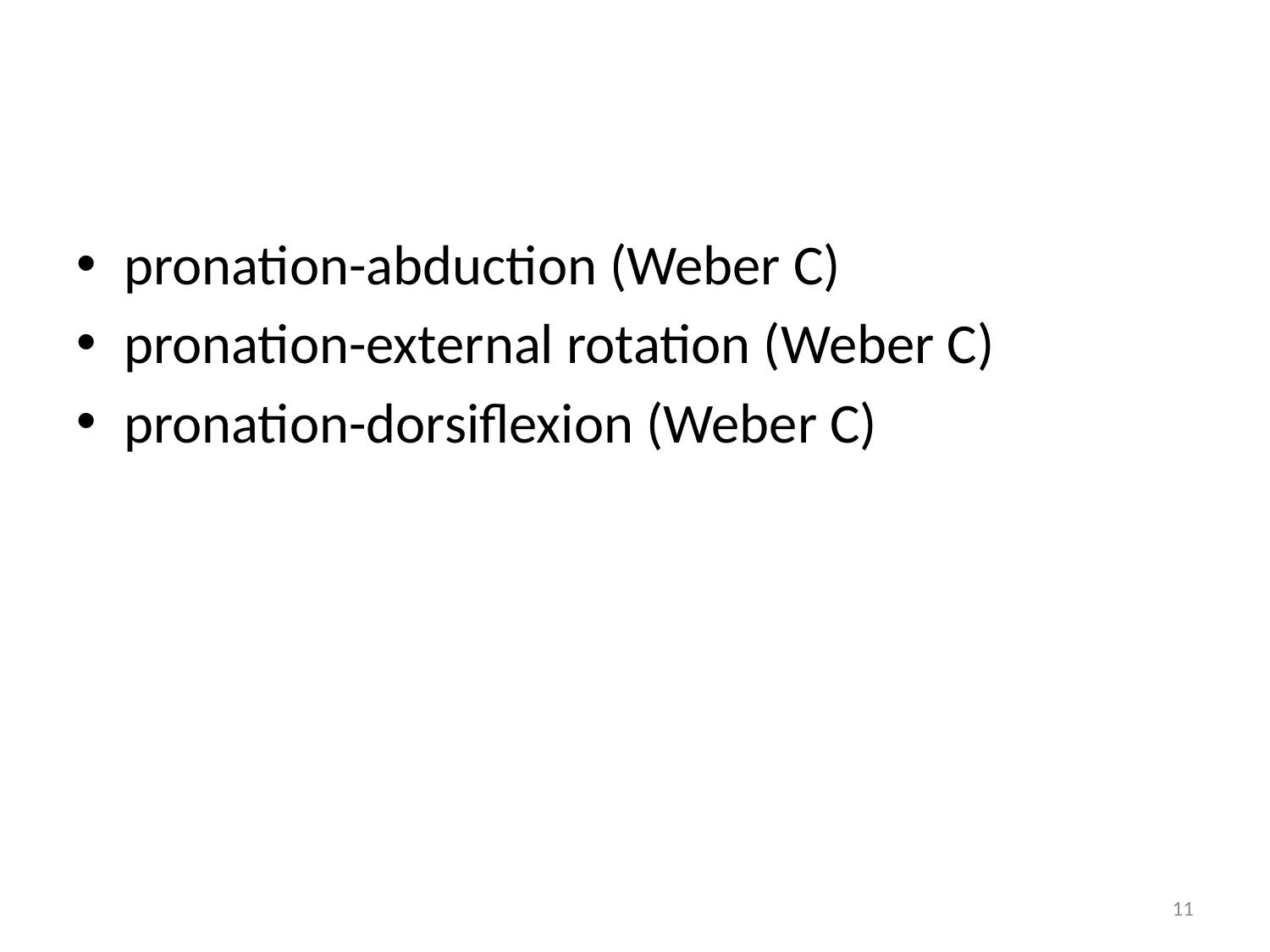

#
pronation-abduction (Weber C)
pronation-external rotation (Weber C)
pronation-dorsiflexion (Weber C)

11